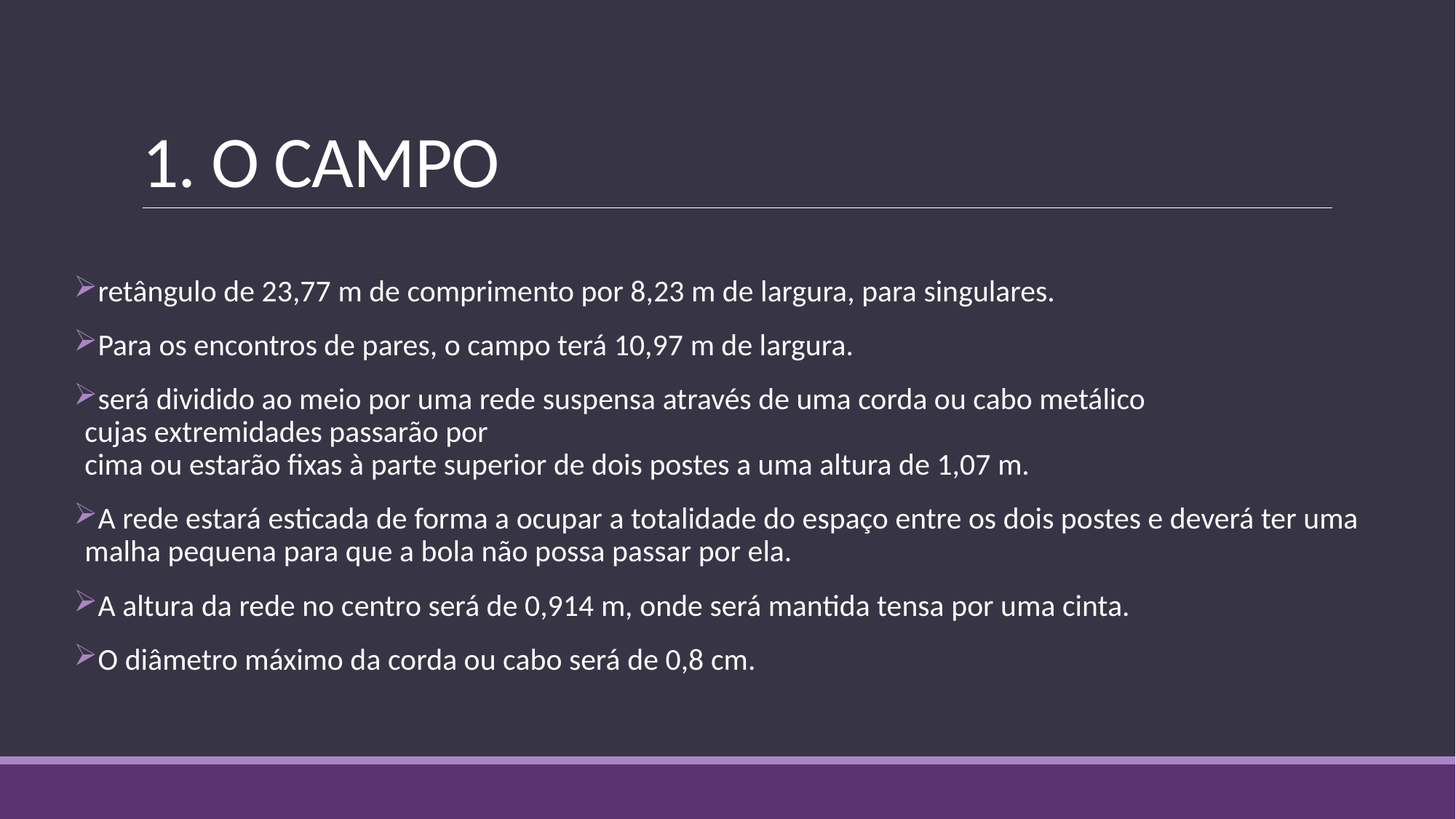

# 1. O CAMPO
retângulo de 23,77 m de comprimento por 8,23 m de largura, para singulares.
Para os encontros de pares, o campo terá 10,97 m de largura.
será dividido ao meio por uma rede suspensa através de uma corda ou cabo metálico  cujas extremidades passarão por  cima ou estarão fixas à parte superior de dois postes a uma altura de 1,07 m.
A rede estará esticada de forma a ocupar a totalidade do espaço entre os dois postes e deverá ter uma    malha pequena para que a bola não possa passar por ela.
A altura da rede no centro será de 0,914 m, onde será mantida tensa por uma cinta.
O diâmetro máximo da corda ou cabo será de 0,8 cm.